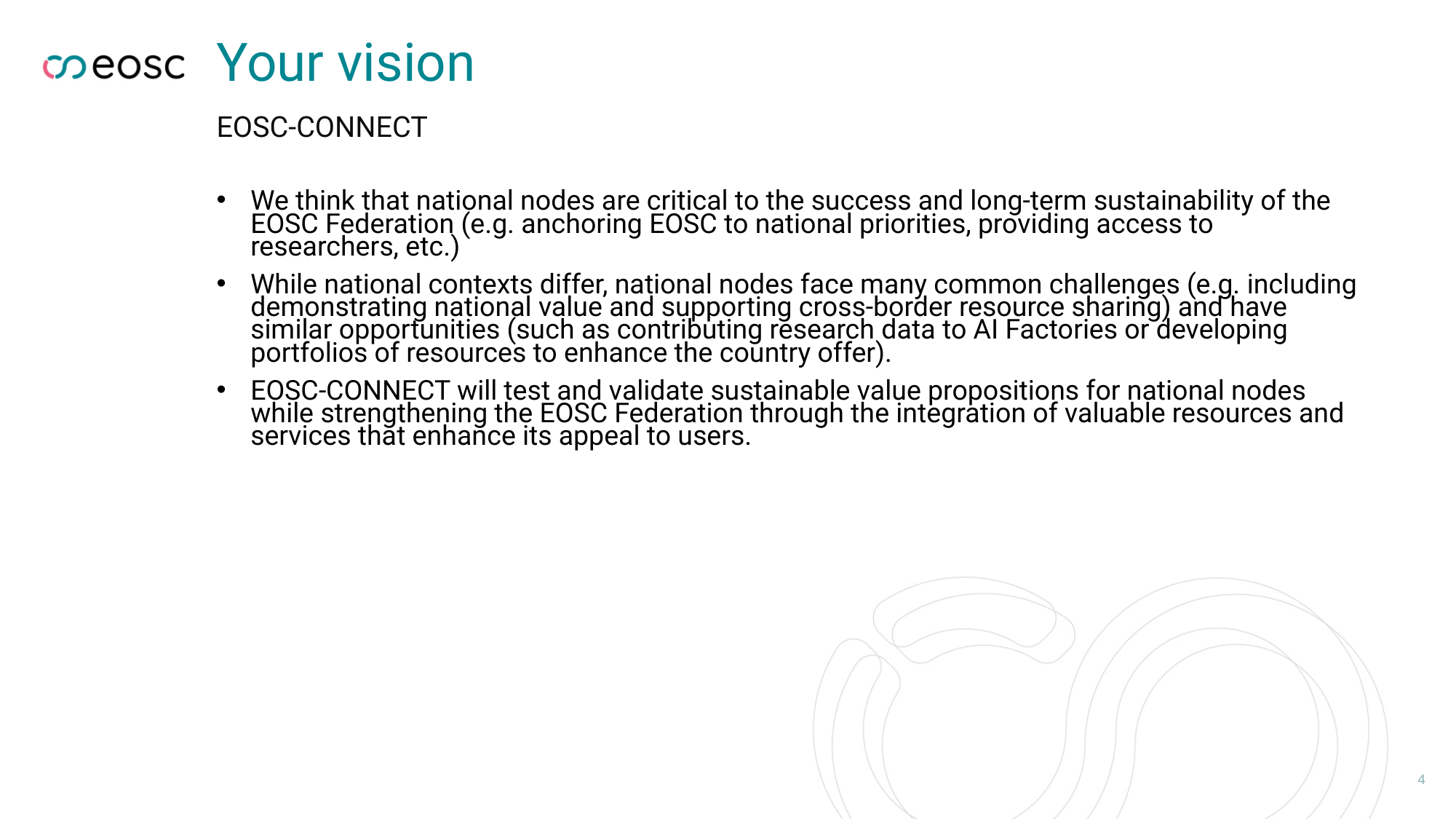

# Your vision
EOSC-CONNECT

We think that national nodes are critical to the success and long-term sustainability of the EOSC Federation (e.g. anchoring EOSC to national priorities, providing access to researchers, etc.)
While national contexts differ, national nodes face many common challenges (e.g. including demonstrating national value and supporting cross-border resource sharing) and have similar opportunities (such as contributing research data to AI Factories or developing portfolios of resources to enhance the country offer).
EOSC-CONNECT will test and validate sustainable value propositions for national nodes while strengthening the EOSC Federation through the integration of valuable resources and services that enhance its appeal to users.

4